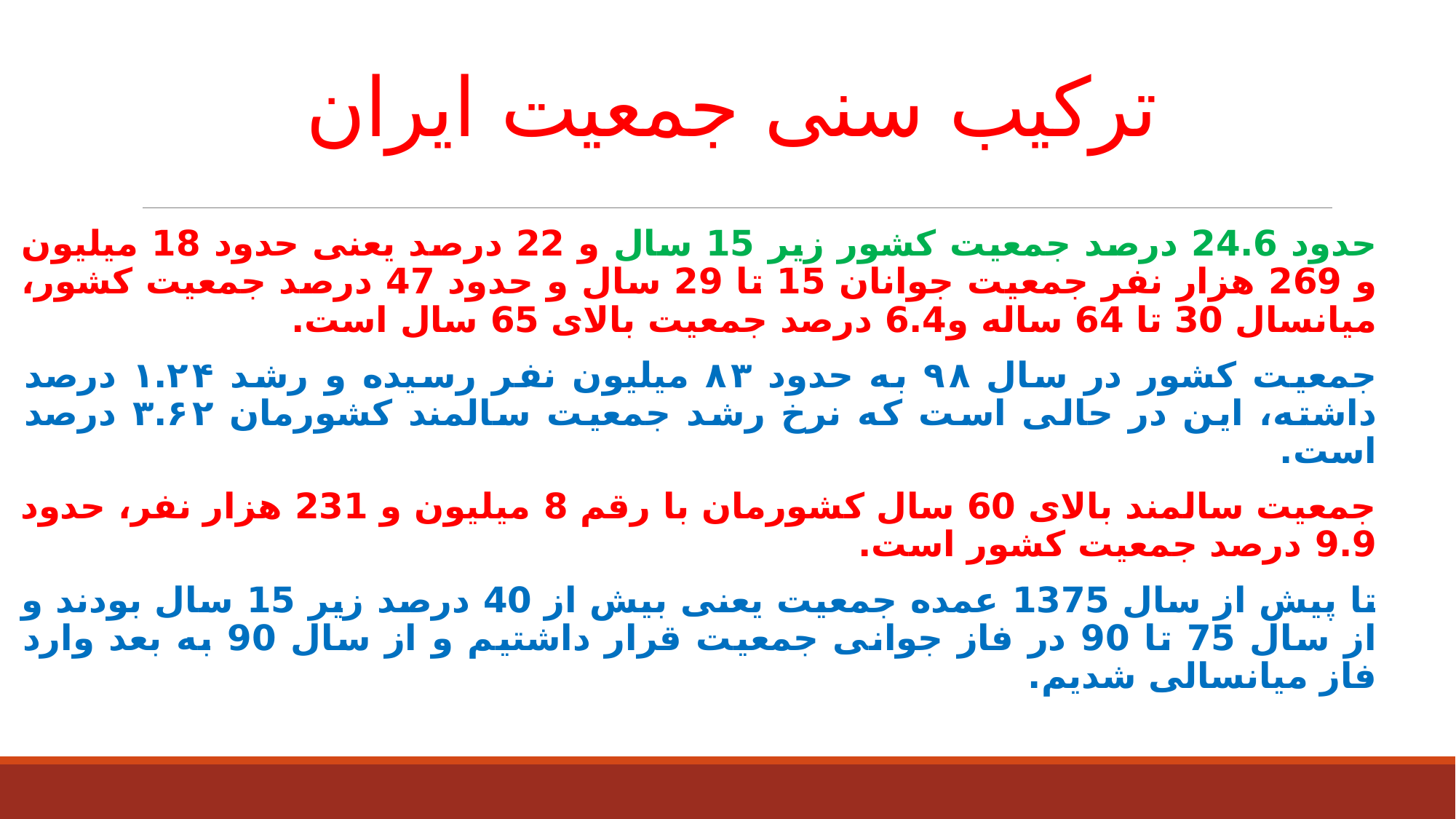

# ترکیب سنی جمعیت ایران
حدود 24.6 درصد جمعیت کشور زیر 15 سال و 22 درصد یعنی حدود 18 میلیون و 269 هزار نفر جمعیت جوانان 15 تا 29 سال و حدود 47 درصد جمعیت کشور، میانسال 30 تا 64 ساله و6.4 درصد جمعیت بالای 65 سال است.
جمعیت کشور در سال ۹۸ به حدود ۸۳ میلیون نفر رسیده و رشد ۱.۲۴ درصد داشته، این در حالی است که نرخ رشد جمعیت سالمند کشورمان ۳.۶۲ درصد است.
جمعیت سالمند بالای 60 سال کشورمان با رقم 8 میلیون و 231 هزار نفر، حدود 9.9 درصد جمعیت کشور است.
تا پیش از سال 1375 عمده جمعیت یعنی بیش از 40 درصد زیر 15 سال بودند و از سال 75 تا 90 در فاز جوانی جمعیت قرار داشتیم و از سال 90 به بعد وارد فاز میانسالی شدیم.